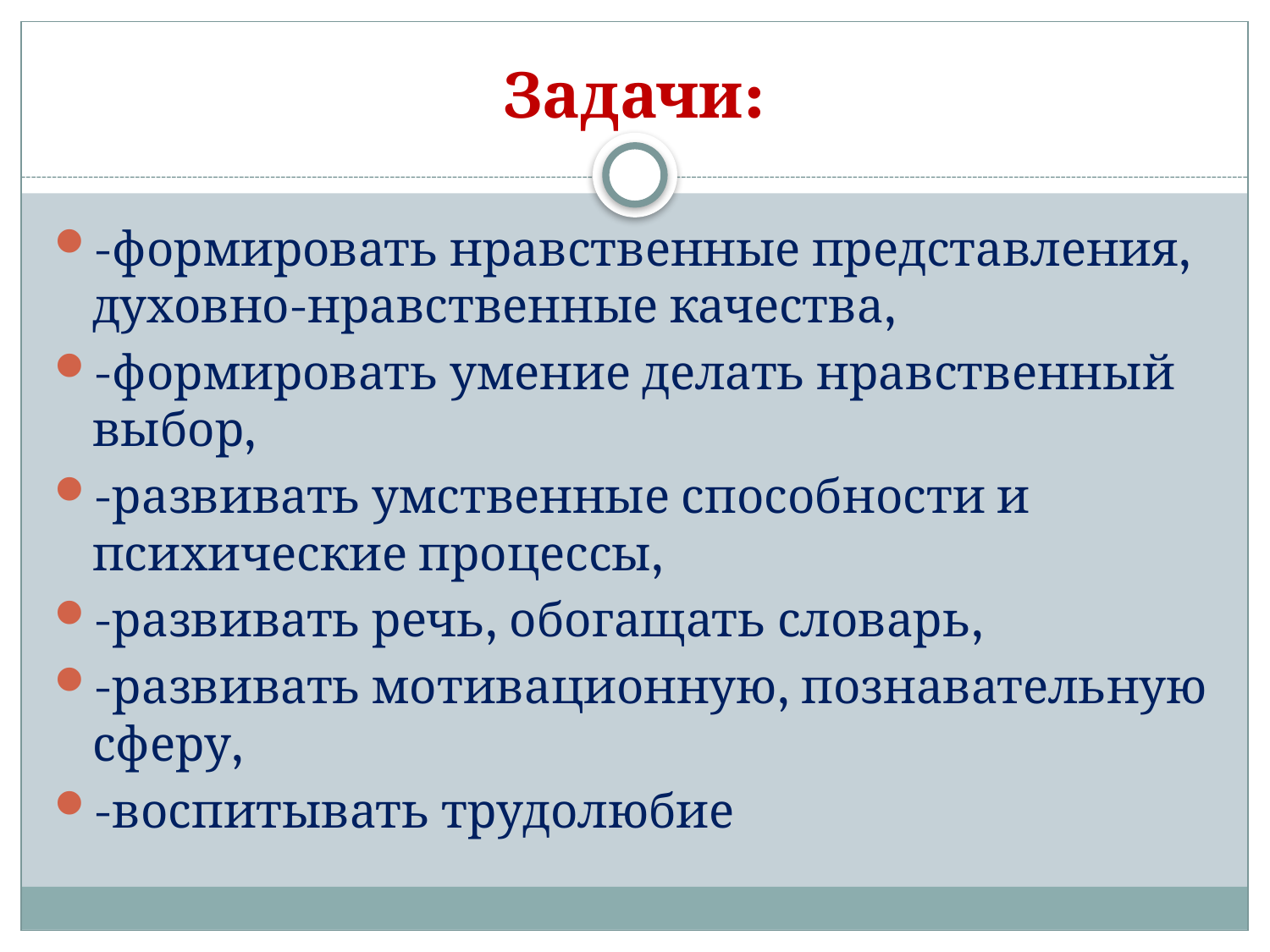

# Задачи:
-формировать нравственные представления, духовно-нравственные качества,
-формировать умение делать нравственный выбор,
-развивать умственные способности и психические процессы,
-развивать речь, обогащать словарь,
-развивать мотивационную, познавательную сферу,
-воспитывать трудолюбие